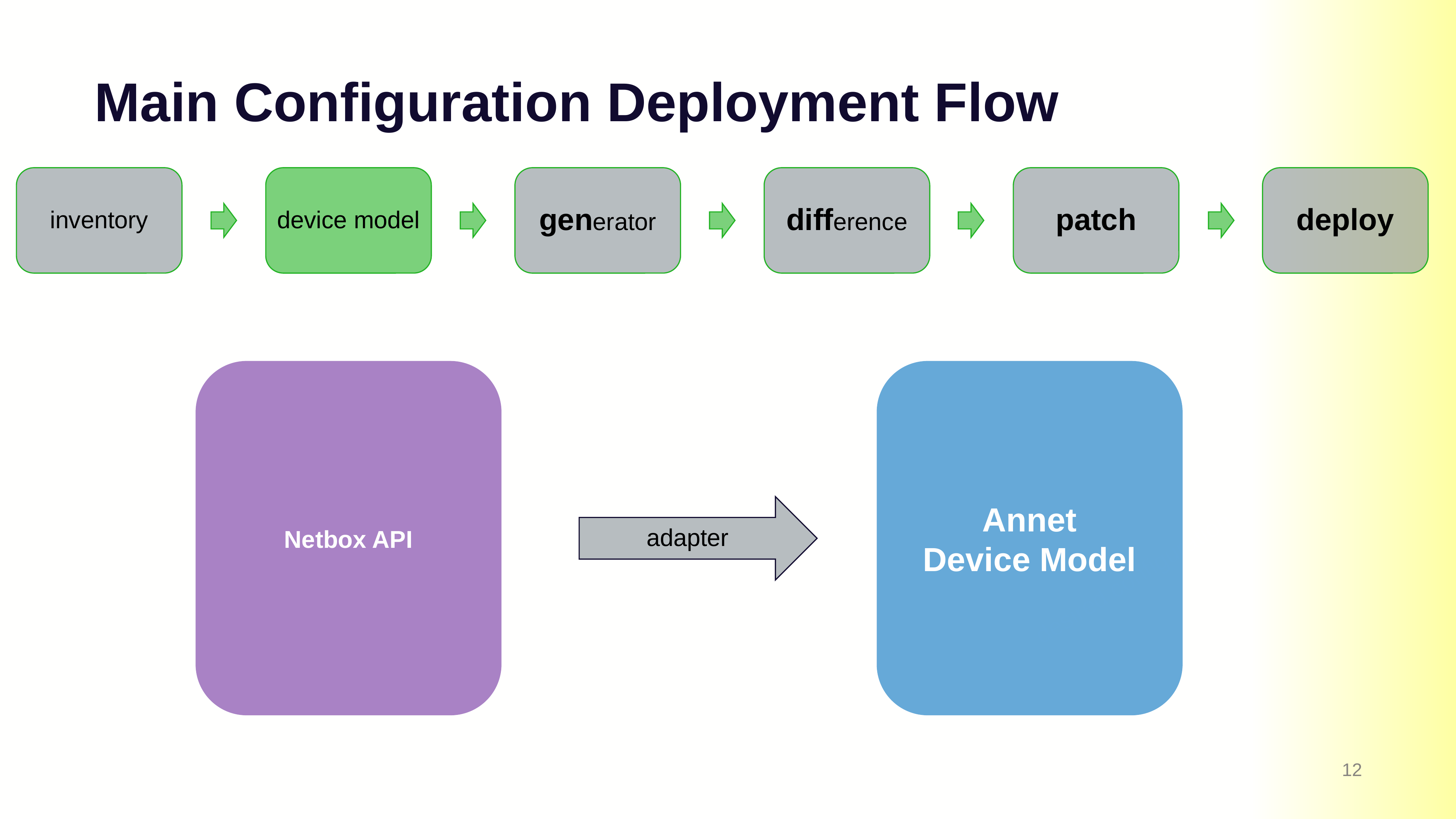

# Main Configuration Deployment Flow
deploy
patch
difference
generator
inventory
device model

Netbox API
Annet
Device Model
adapter
desired configuration
12